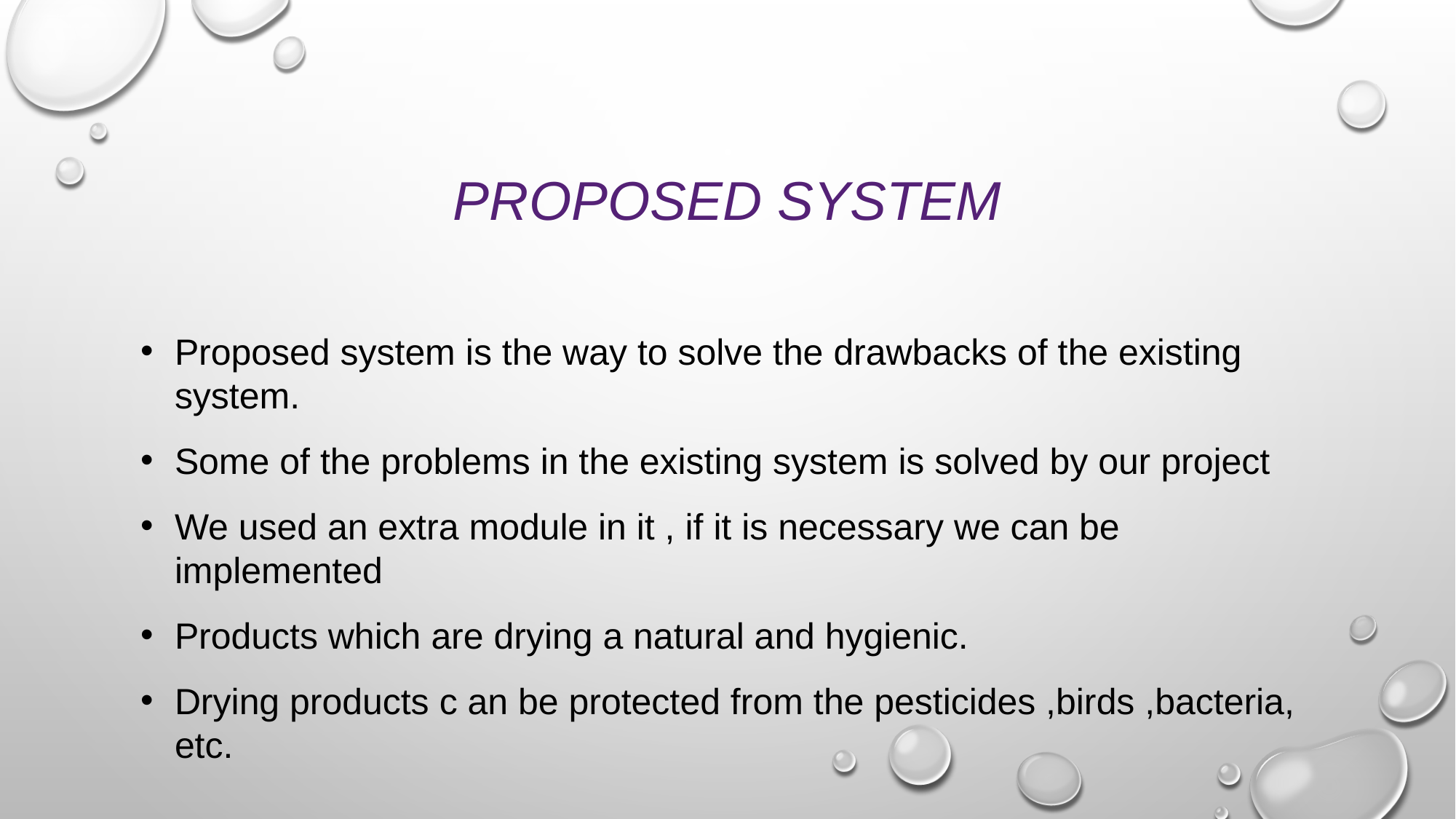

# Proposed system

Proposed system is the way to solve the drawbacks of the existing system.

Some of the problems in the existing system is solved by our project

We used an extra module in it , if it is necessary we can be implemented

Products which are drying a natural and hygienic.

Drying products c an be protected from the pesticides ,birds ,bacteria, etc.